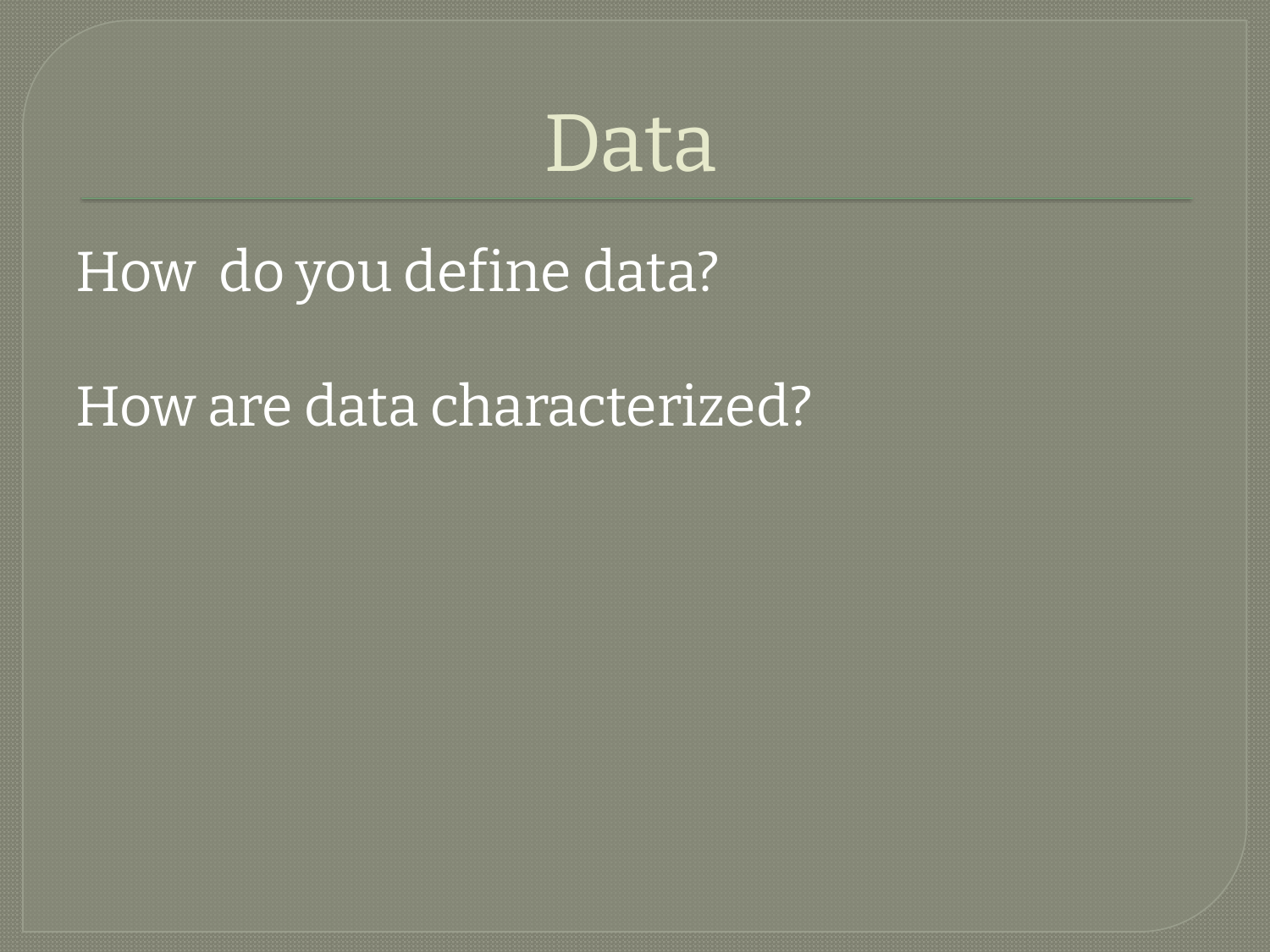

# Data
How  do you define data?

How are data characterized?